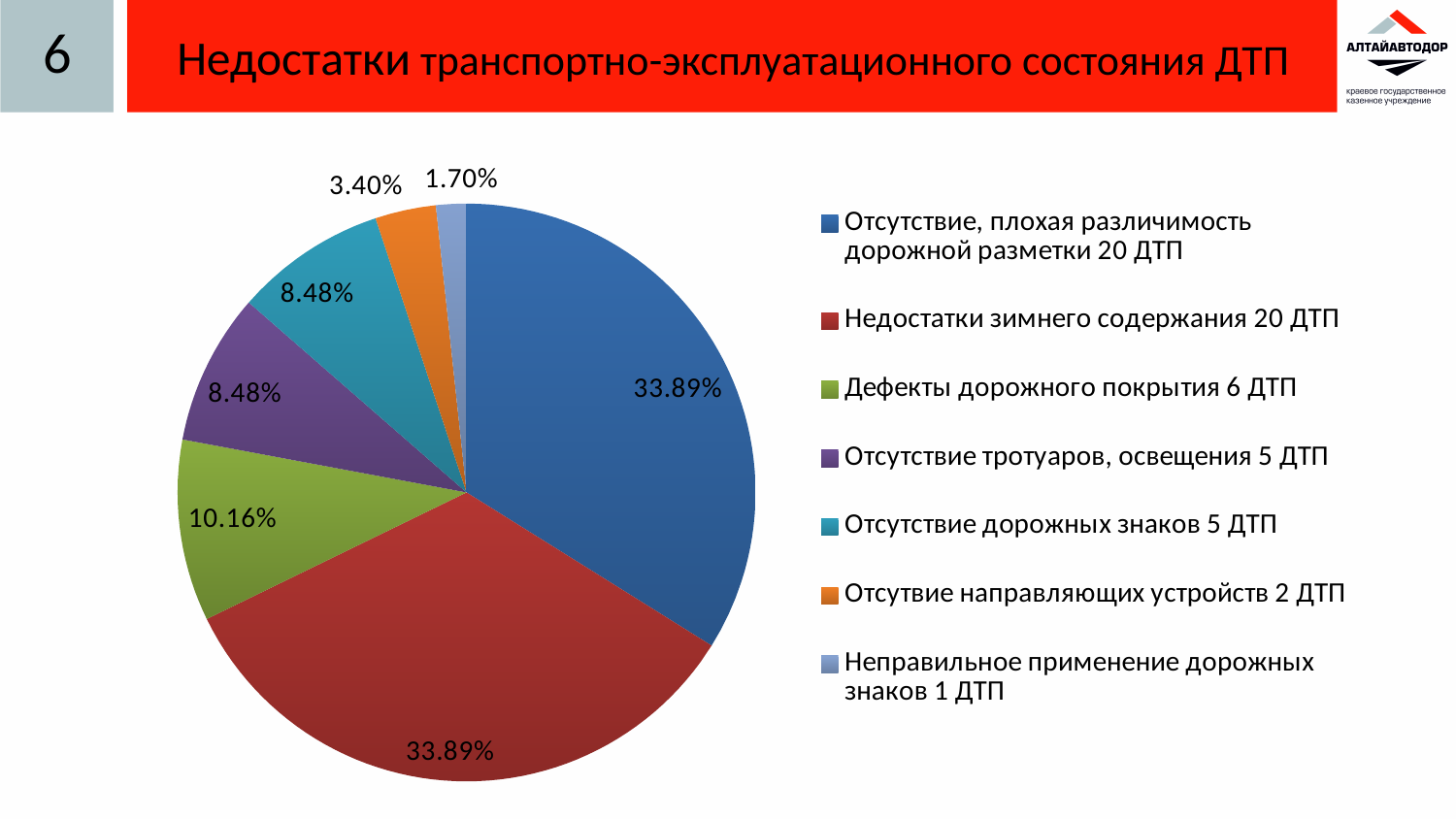

# Недостатки транспортно-эксплуатационного состояния ДТП
6

### Chart

| Category | Доля % |
|---|---|
| Отсутствие, плохая различимость дорожной разметки 20 ДТП | 0.3389000000000004 |
| Недостатки зимнего содержания 20 ДТП | 0.3389000000000004 |
| Дефекты дорожного покрытия 6 ДТП | 0.10160000000000002 |
| Отсутствие тротуаров, освещения 5 ДТП | 0.08480000000000003 |
| Отсутствие дорожных знаков 5 ДТП | 0.08480000000000003 |
| Отсутвие направляющих устройств 2 ДТП | 0.034 |
| Неправильное применение дорожных знаков 1 ДТП | 0.017 |